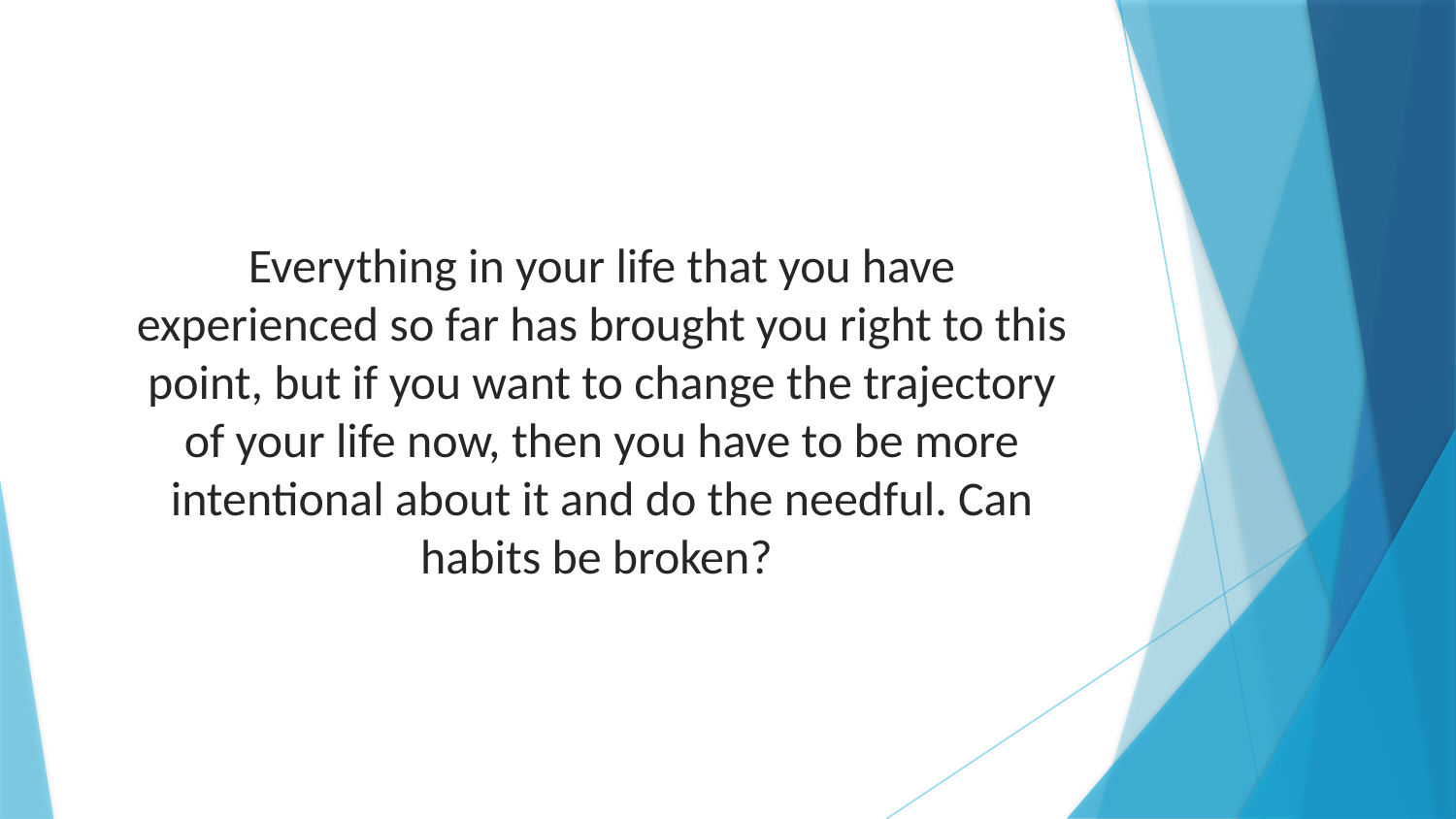

Everything in your life that you have experienced so far has brought you right to this point, but if you want to change the trajectory of your life now, then you have to be more intentional about it and do the needful. Can habits be broken?